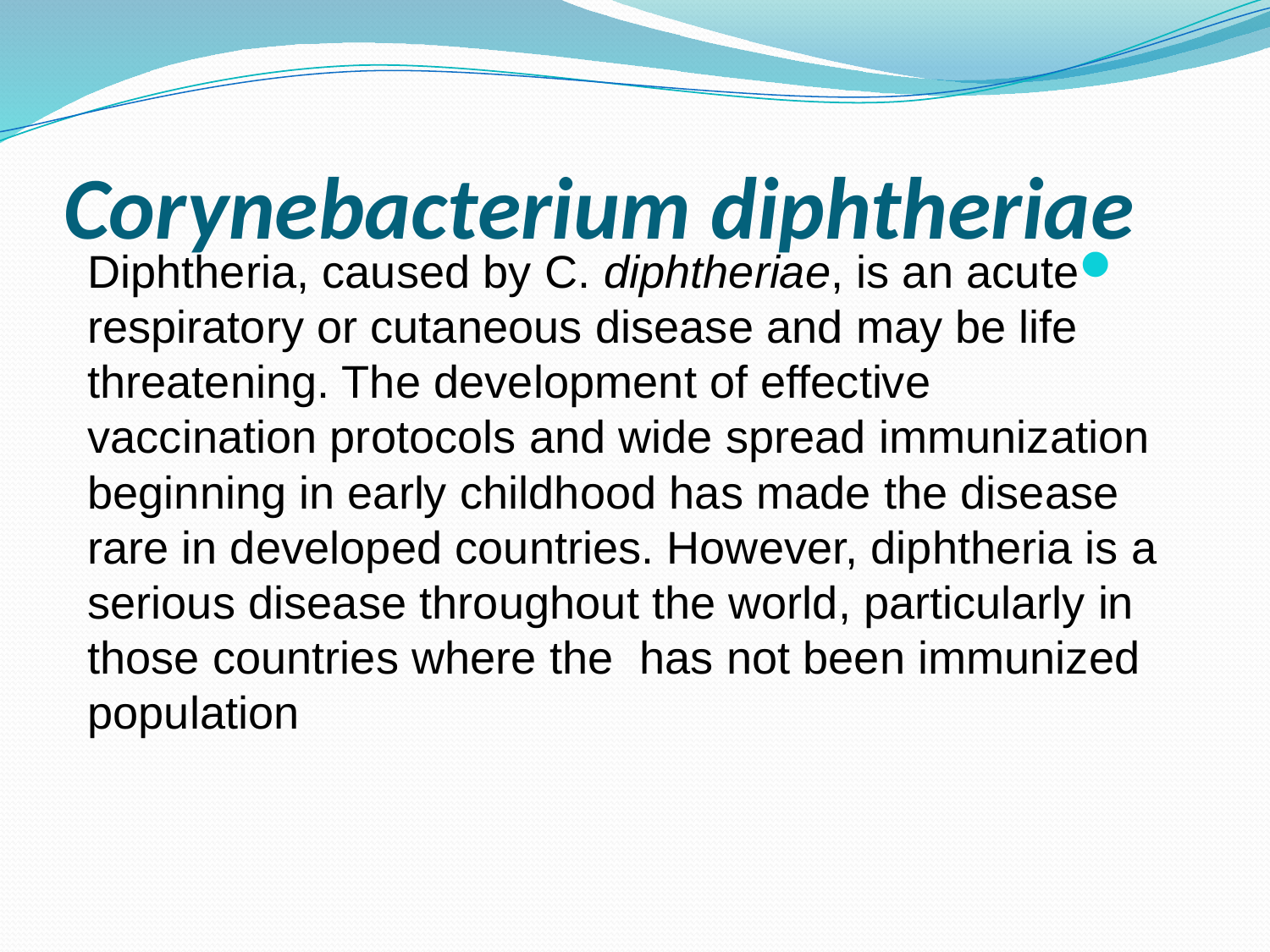

# Corynebacterium diphtheriae
Diphtheria, caused by C. diphtheriae, is an acute respiratory or cutaneous disease and may be life threatening. The development of effective vaccination protocols and wide spread immunization  beginning in early childhood has made the disease rare in developed countries. However, diphtheria is a serious disease throughout the world, particularly in those countries where the  has not been immunized population